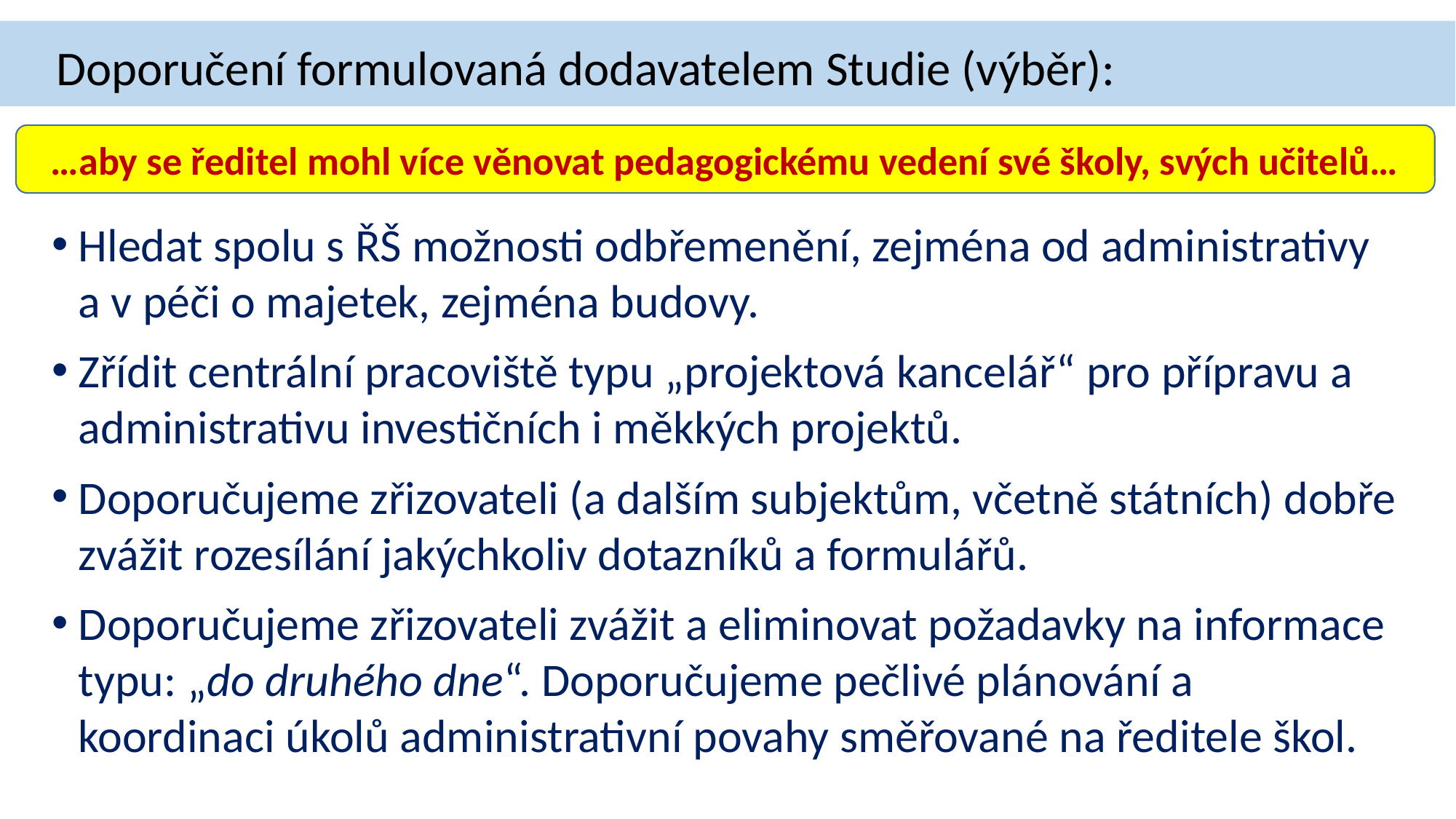

# Doporučení formulovaná dodavatelem Studie (výběr):
…aby se ředitel mohl více věnovat pedagogickému vedení své školy, svých učitelů…
Hledat spolu s ŘŠ možnosti odbřemenění, zejména od administrativy a v péči o majetek, zejména budovy.
Zřídit centrální pracoviště typu „projektová kancelář“ pro přípravu a administrativu investičních i měkkých projektů.
Doporučujeme zřizovateli (a dalším subjektům, včetně státních) dobře zvážit rozesílání jakýchkoliv dotazníků a formulářů.
Doporučujeme zřizovateli zvážit a eliminovat požadavky na informace typu: „do druhého dne“. Doporučujeme pečlivé plánování a koordinaci úkolů administrativní povahy směřované na ředitele škol.